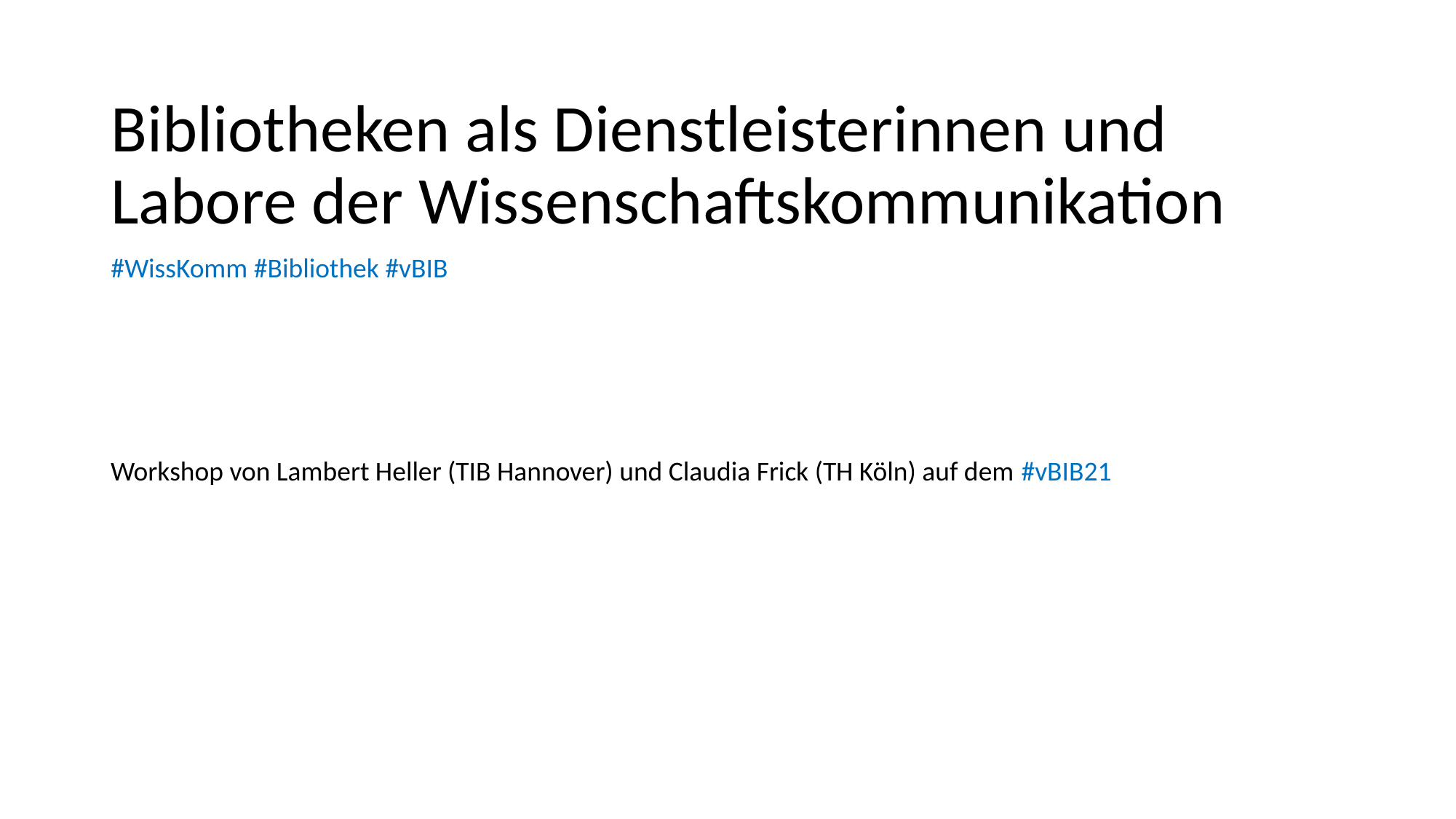

# Bibliotheken als Dienstleisterinnen und Labore der Wissenschaftskommunikation
#WissKomm #Bibliothek #vBIB
Workshop von Lambert Heller (TIB Hannover) und Claudia Frick (TH Köln) auf dem #vBIB21